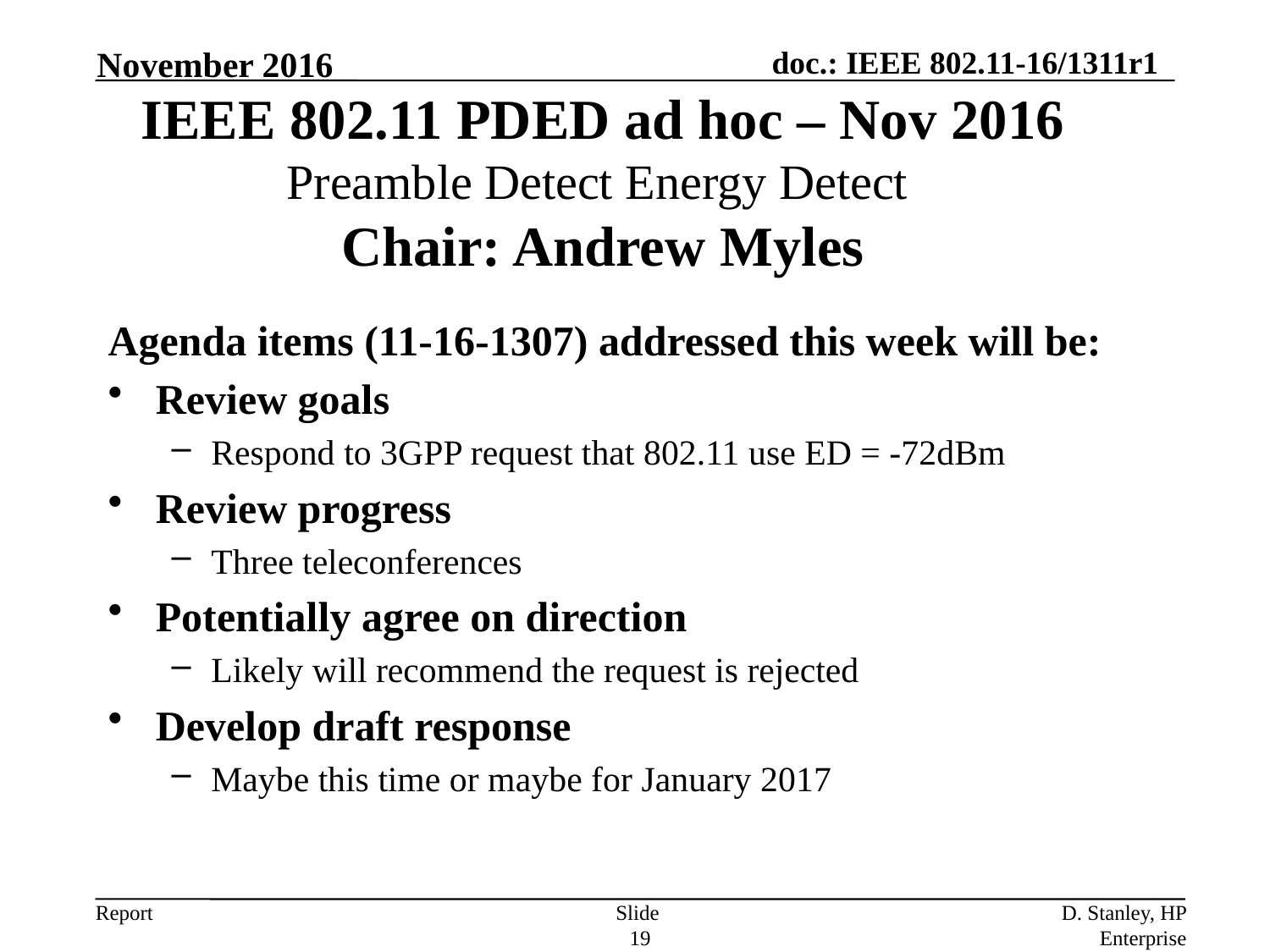

November 2016
IEEE 802.11 PDED ad hoc – Nov 2016
Preamble Detect Energy Detect
Chair: Andrew Myles
Agenda items (11-16-1307) addressed this week will be:
Review goals
Respond to 3GPP request that 802.11 use ED = -72dBm
Review progress
Three teleconferences
Potentially agree on direction
Likely will recommend the request is rejected
Develop draft response
Maybe this time or maybe for January 2017
Slide 19
D. Stanley, HP Enterprise